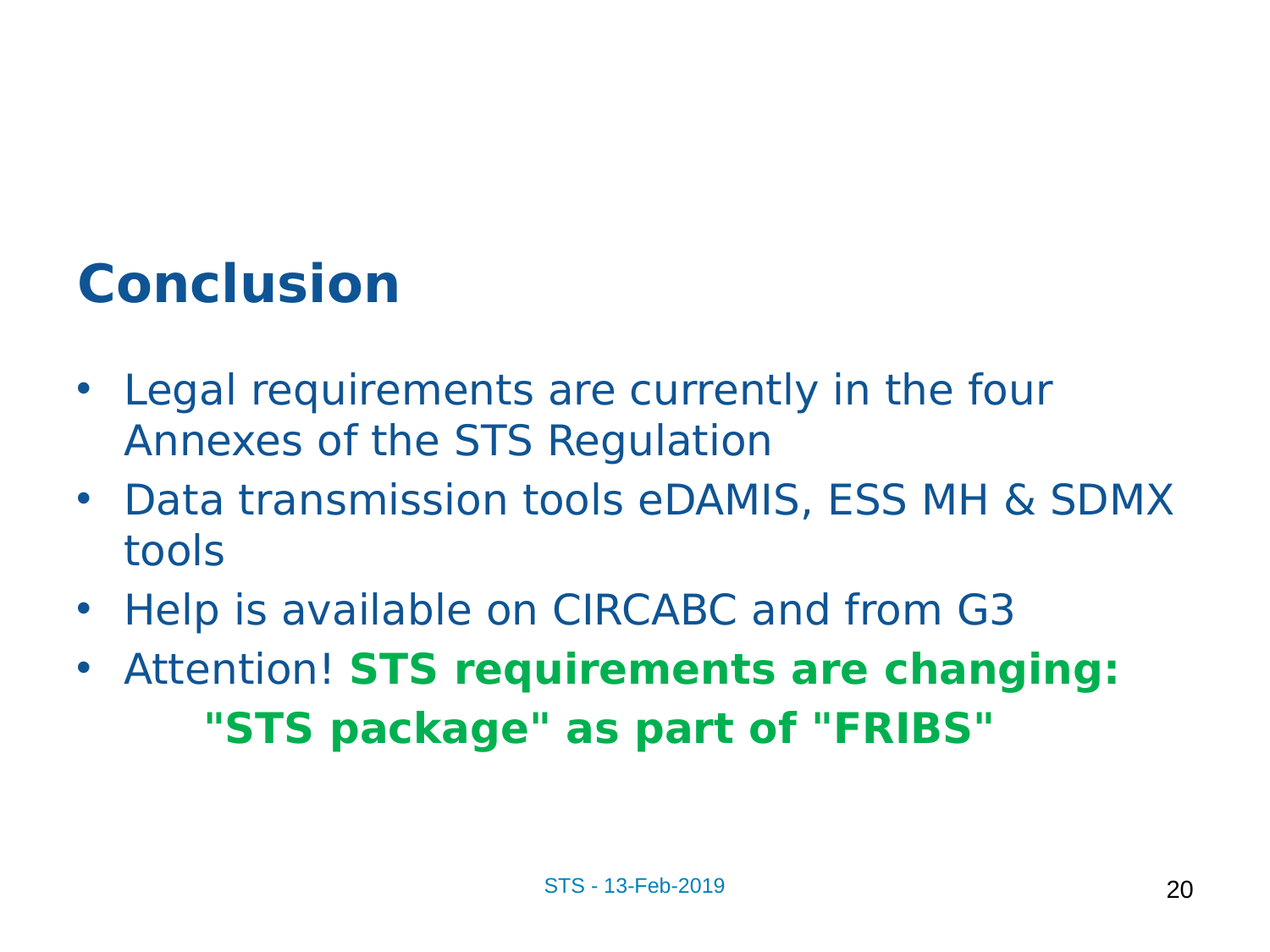

# Conclusion
Legal requirements are currently in the four Annexes of the STS Regulation
Data transmission tools eDAMIS, ESS MH & SDMX tools
Help is available on CIRCABC and from G3
Attention! STS requirements are changing:
	"STS package" as part of "FRIBS"
STS - 13-Feb-2019
20